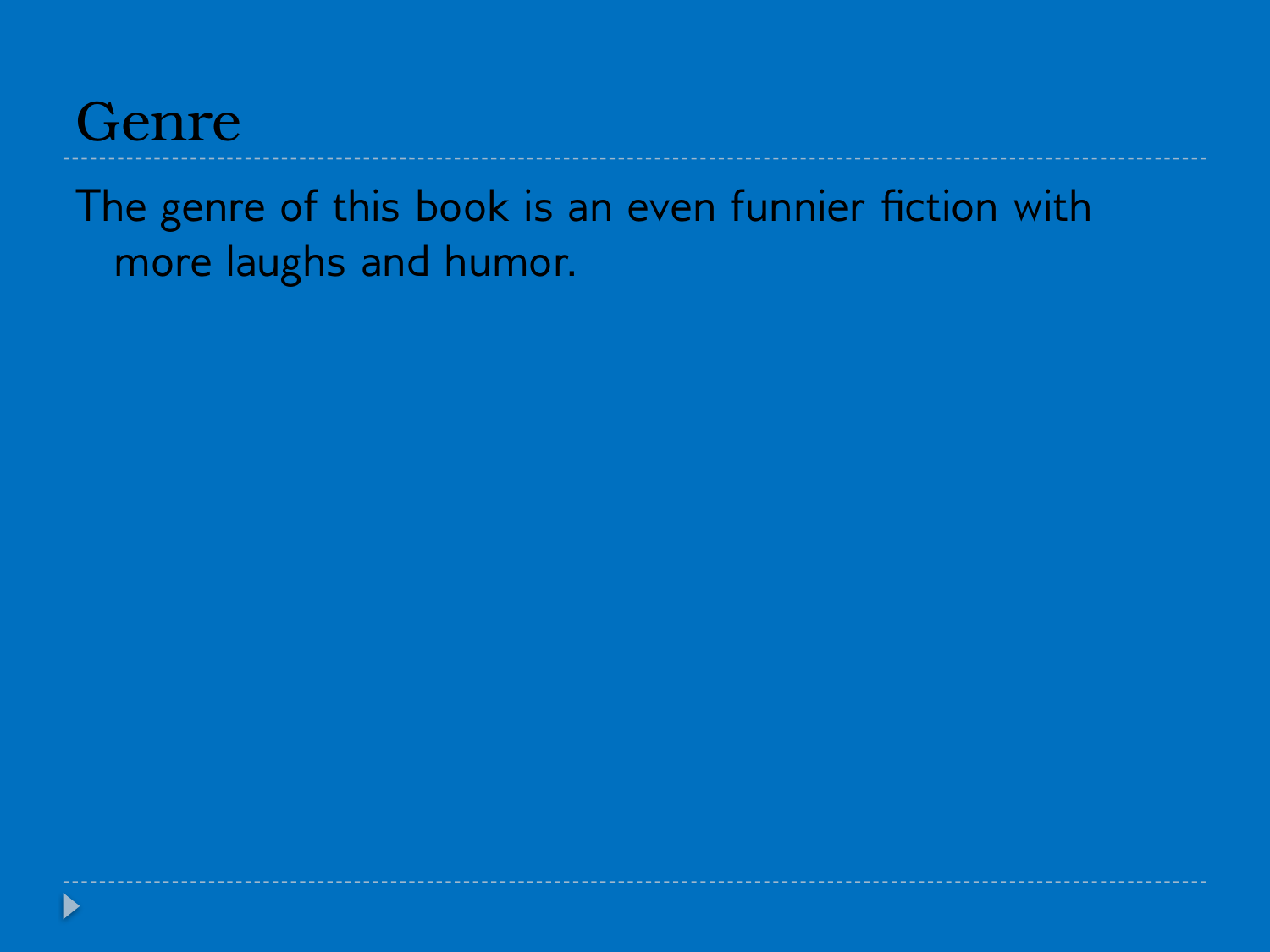

# Genre
The genre of this book is an even funnier fiction with more laughs and humor.